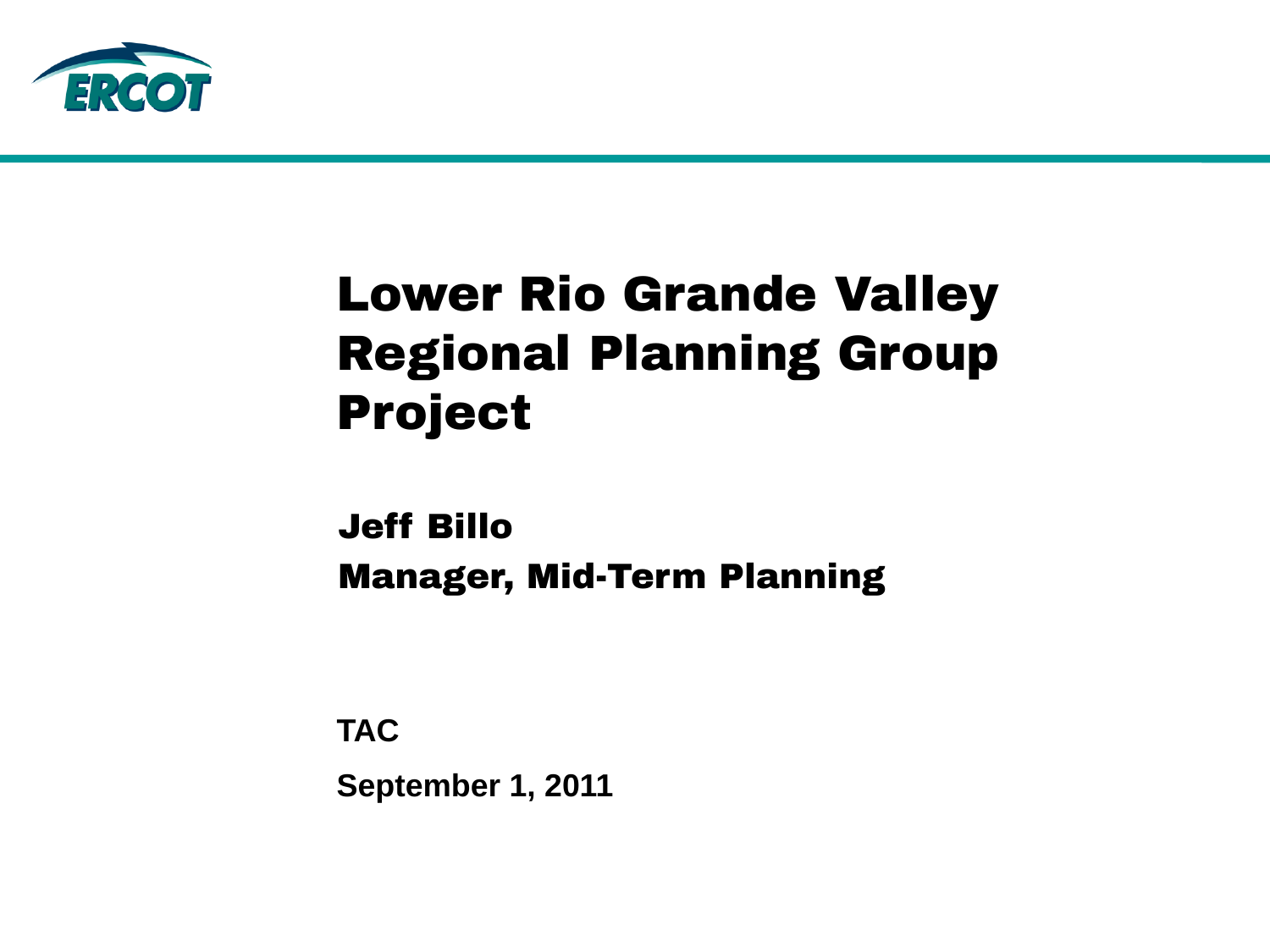

# Lower Rio Grande Valley Regional Planning Group Project
Jeff Billo
Manager, Mid-Term Planning
TAC
September 1, 2011